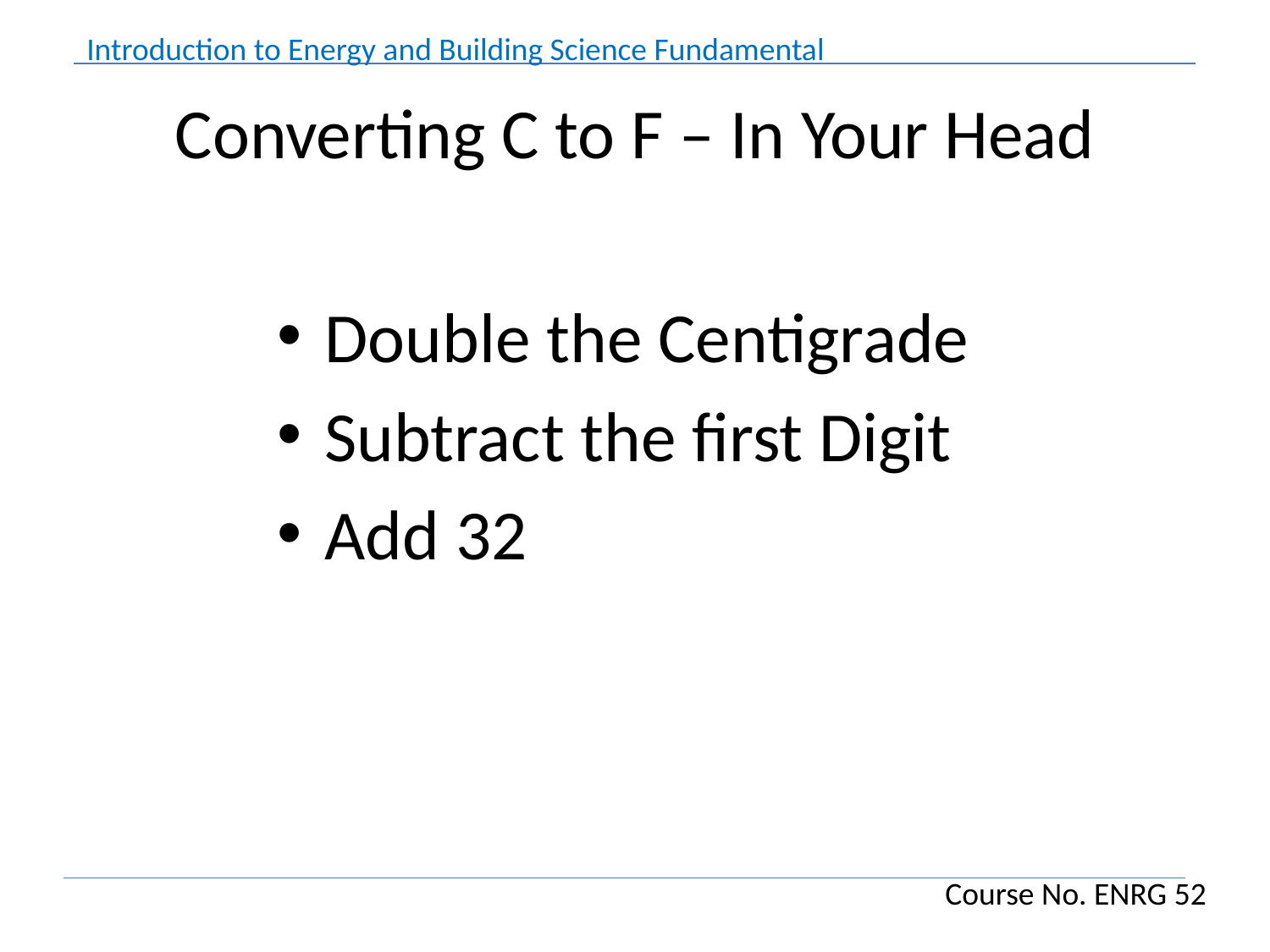

# Converting C to F – In Your Head
Double the Centigrade
Subtract the first Digit
Add 32